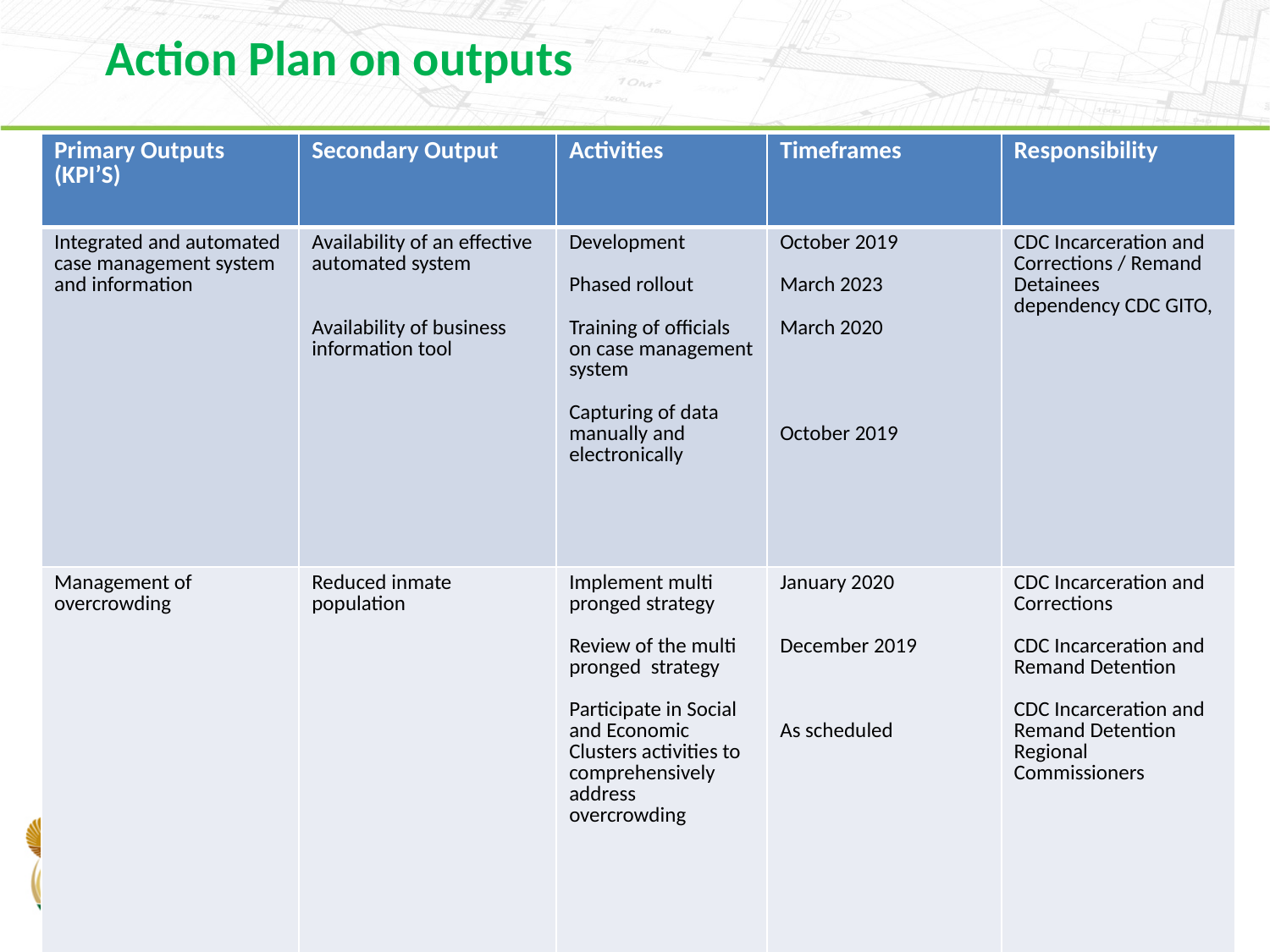

Action Plan on outputs
| Primary Outputs (KPI’S) | Secondary Output | Activities | Timeframes | Responsibility |
| --- | --- | --- | --- | --- |
| Integrated and automated case management system and information | Availability of an effective automated system Availability of business information tool | Development Phased rollout Training of officials on case management system Capturing of data manually and electronically | October 2019 March 2023 March 2020 October 2019 | CDC Incarceration and Corrections / Remand Detainees dependency CDC GITO, |
| Management of overcrowding | Reduced inmate population | Implement multi pronged strategy Review of the multi pronged strategy Participate in Social and Economic Clusters activities to comprehensively address overcrowding | January 2020 December 2019 As scheduled | CDC Incarceration and Corrections CDC Incarceration and Remand Detention CDC Incarceration and Remand Detention Regional Commissioners |
14